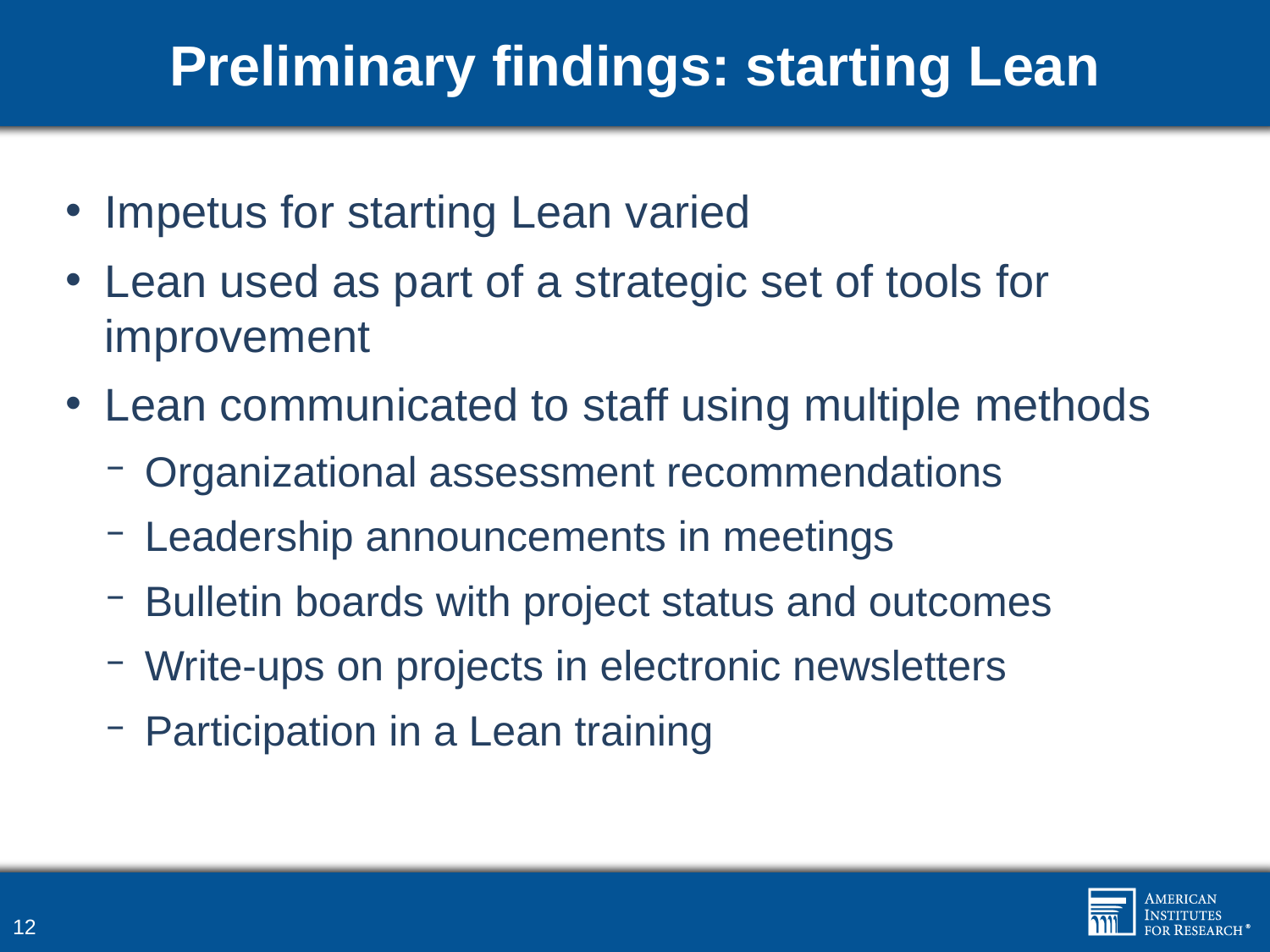

# Preliminary findings: starting Lean
Impetus for starting Lean varied
Lean used as part of a strategic set of tools for improvement
Lean communicated to staff using multiple methods
Organizational assessment recommendations
Leadership announcements in meetings
Bulletin boards with project status and outcomes
Write-ups on projects in electronic newsletters
Participation in a Lean training

12